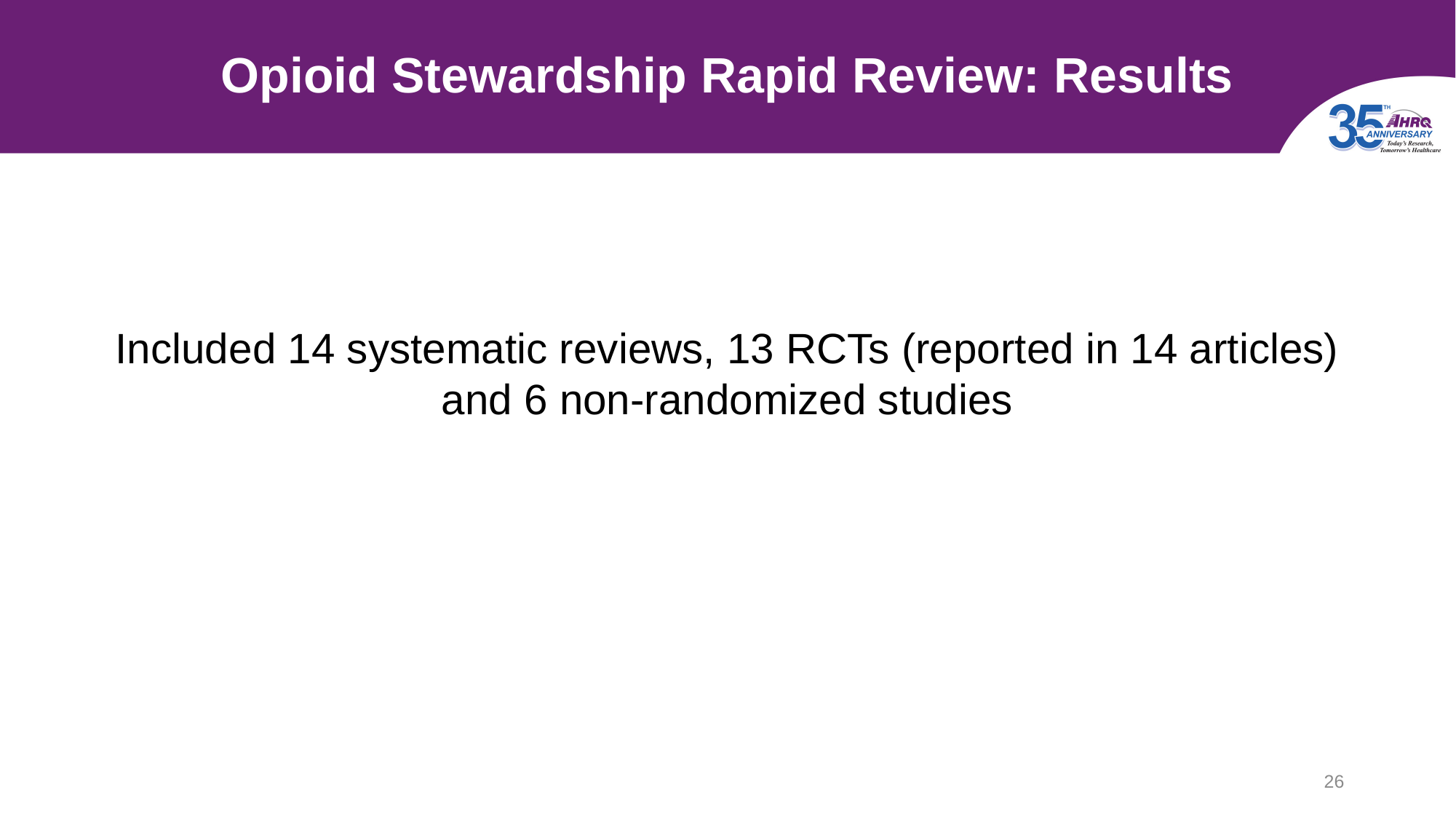

# Opioid Stewardship Rapid Review: Results

Included 14 systematic reviews, 13 RCTs (reported in 14 articles) and 6 non-randomized studies

26